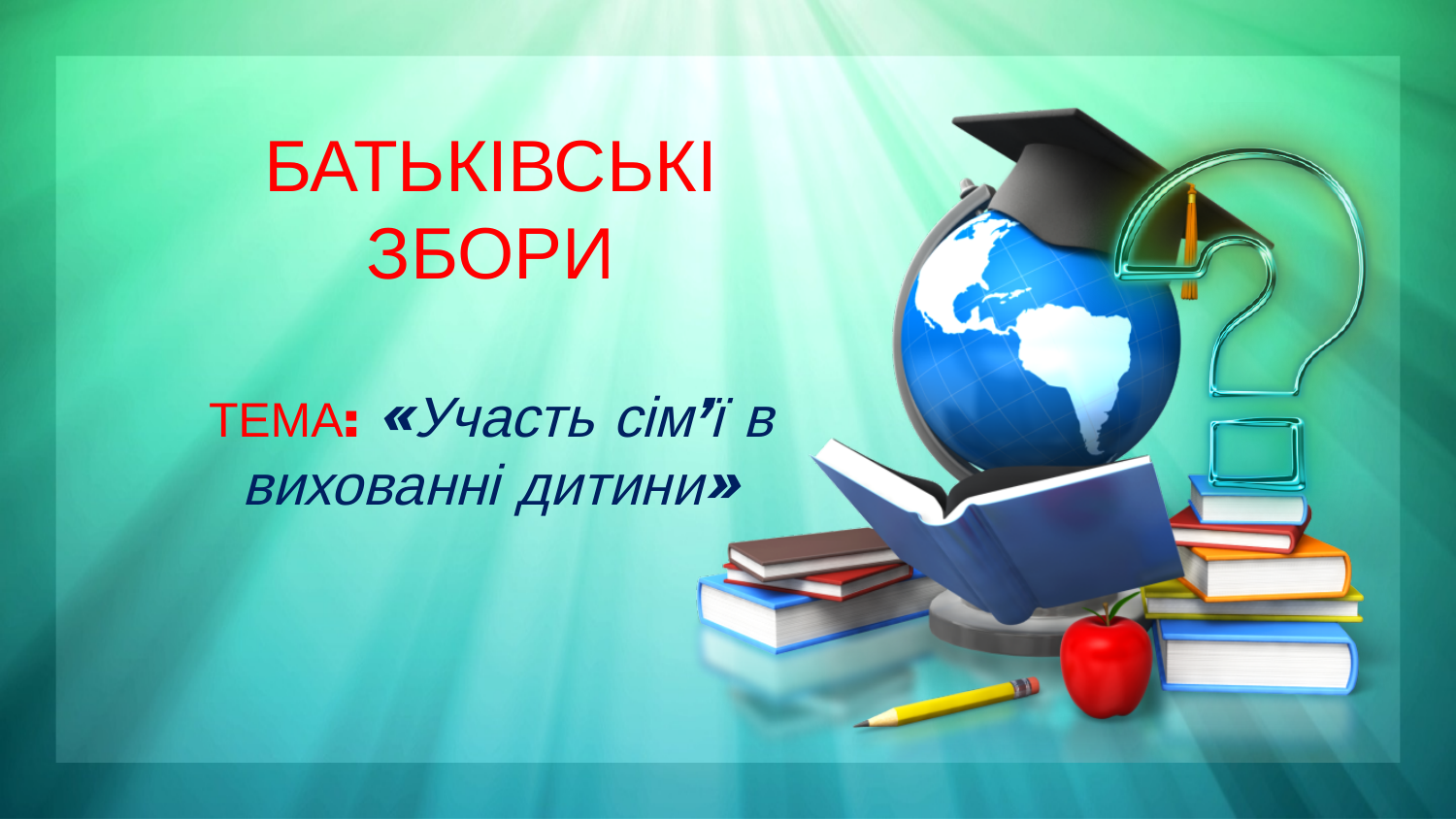

БАТЬКІВСЬКІ ЗБОРИ

ТЕМА: «Участь сім’ї в вихованні дитини»